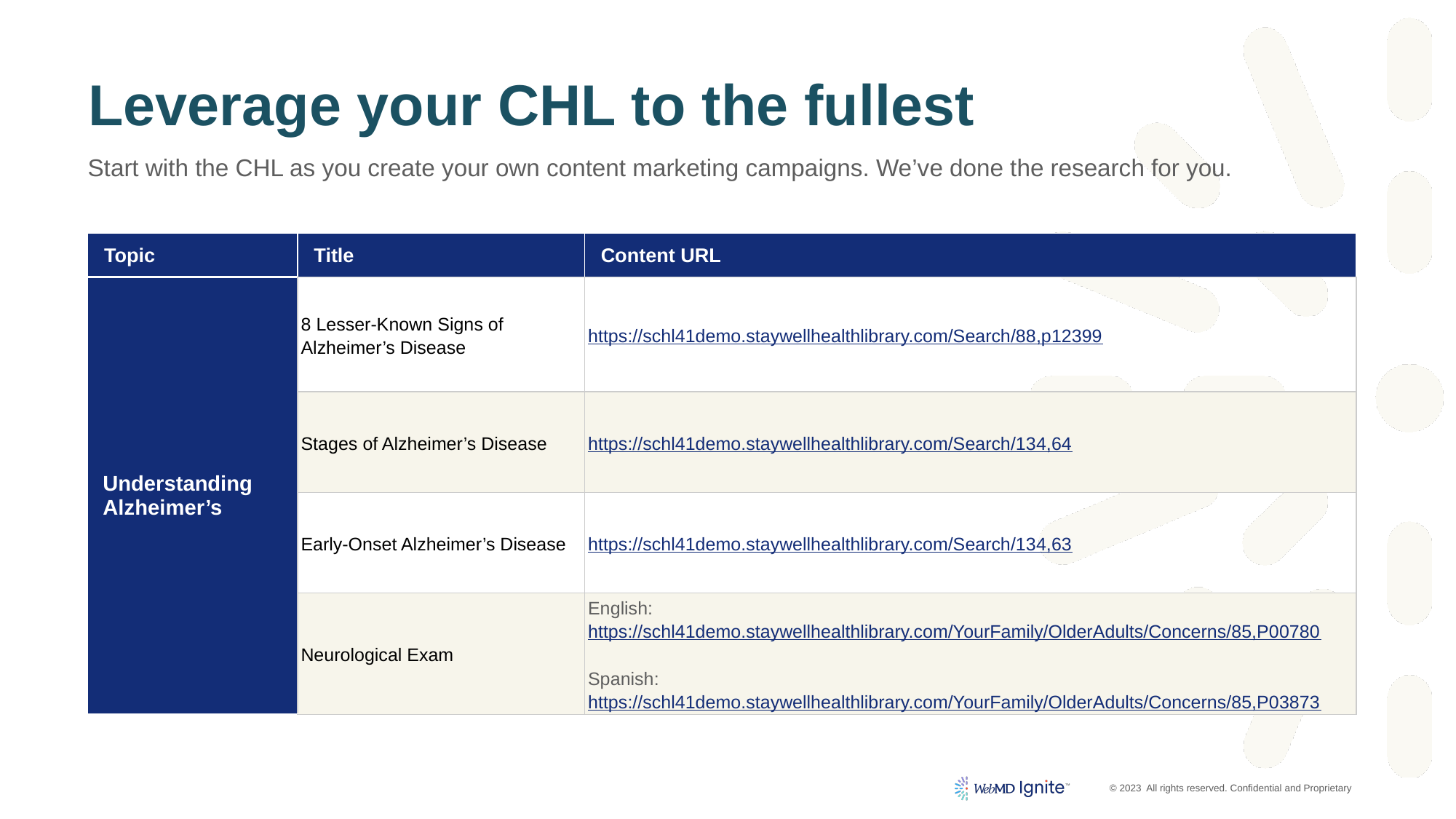

# Leverage your CHL to the fullest
Start with the CHL as you create your own content marketing campaigns. We’ve done the research for you.
| Topic | Title | Content URL |
| --- | --- | --- |
| Understanding Alzheimer’s | 8 Lesser-Known Signs of Alzheimer’s Disease | https://schl41demo.staywellhealthlibrary.com/Search/88,p12399 |
|  | Stages of Alzheimer’s Disease | https://schl41demo.staywellhealthlibrary.com/Search/134,64 |
|  | Early-Onset Alzheimer’s Disease | https://schl41demo.staywellhealthlibrary.com/Search/134,63 |
|  | Neurological Exam | English: https://schl41demo.staywellhealthlibrary.com/YourFamily/OlderAdults/Concerns/85,P00780 Spanish: https://schl41demo.staywellhealthlibrary.com/YourFamily/OlderAdults/Concerns/85,P03873 |